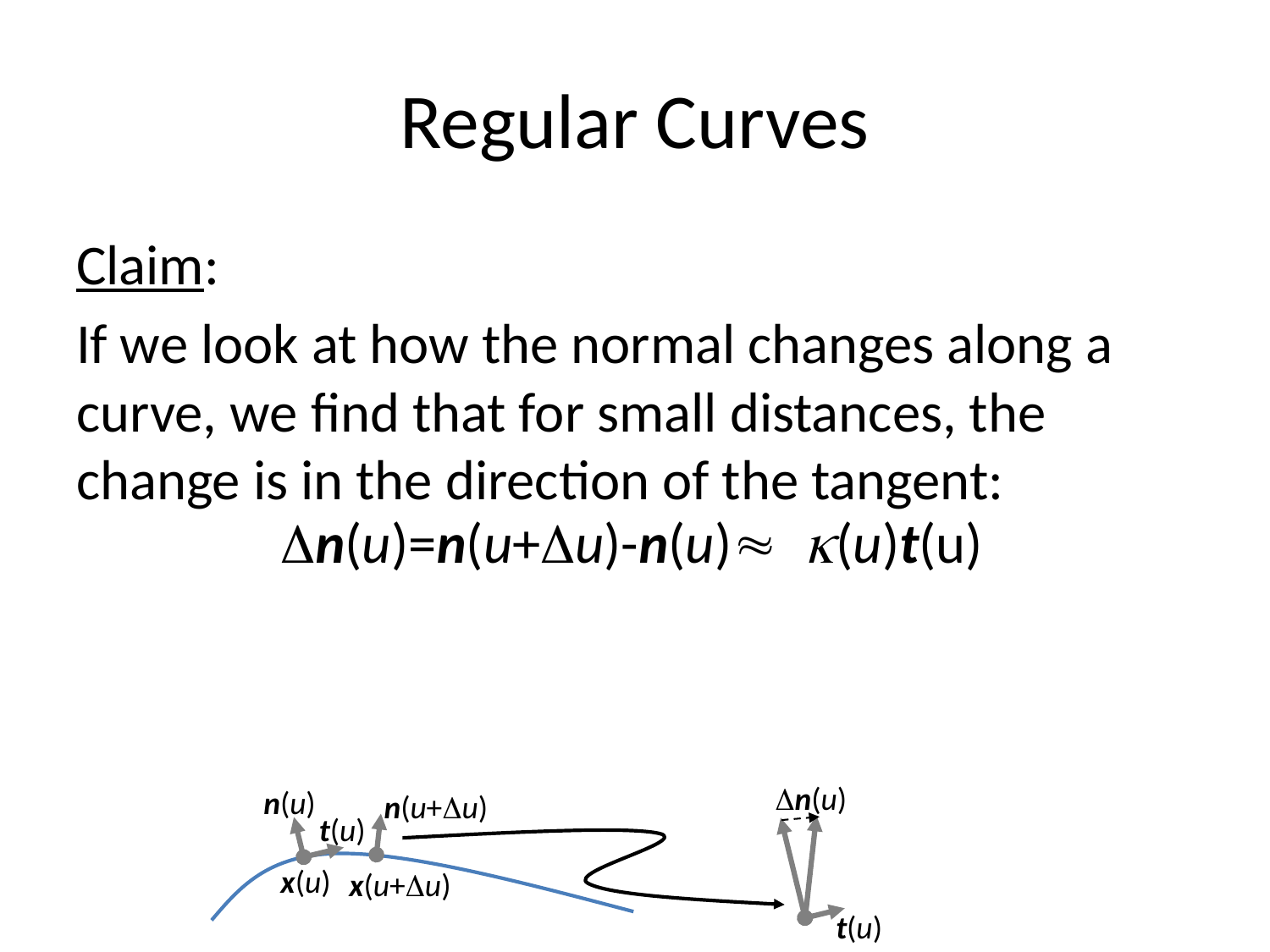

# Regular Curves
Claim:
If we look at how the normal changes along a curve, we find that for small distances, the change is in the direction of the tangent:
Δn(u)=n(u+Δu)-n(u)≈ κ(u)t(u)
Δn(u)
n(u)
n(u+Δu)
t(u)

x(u)
x(u+Δu)
t(u)